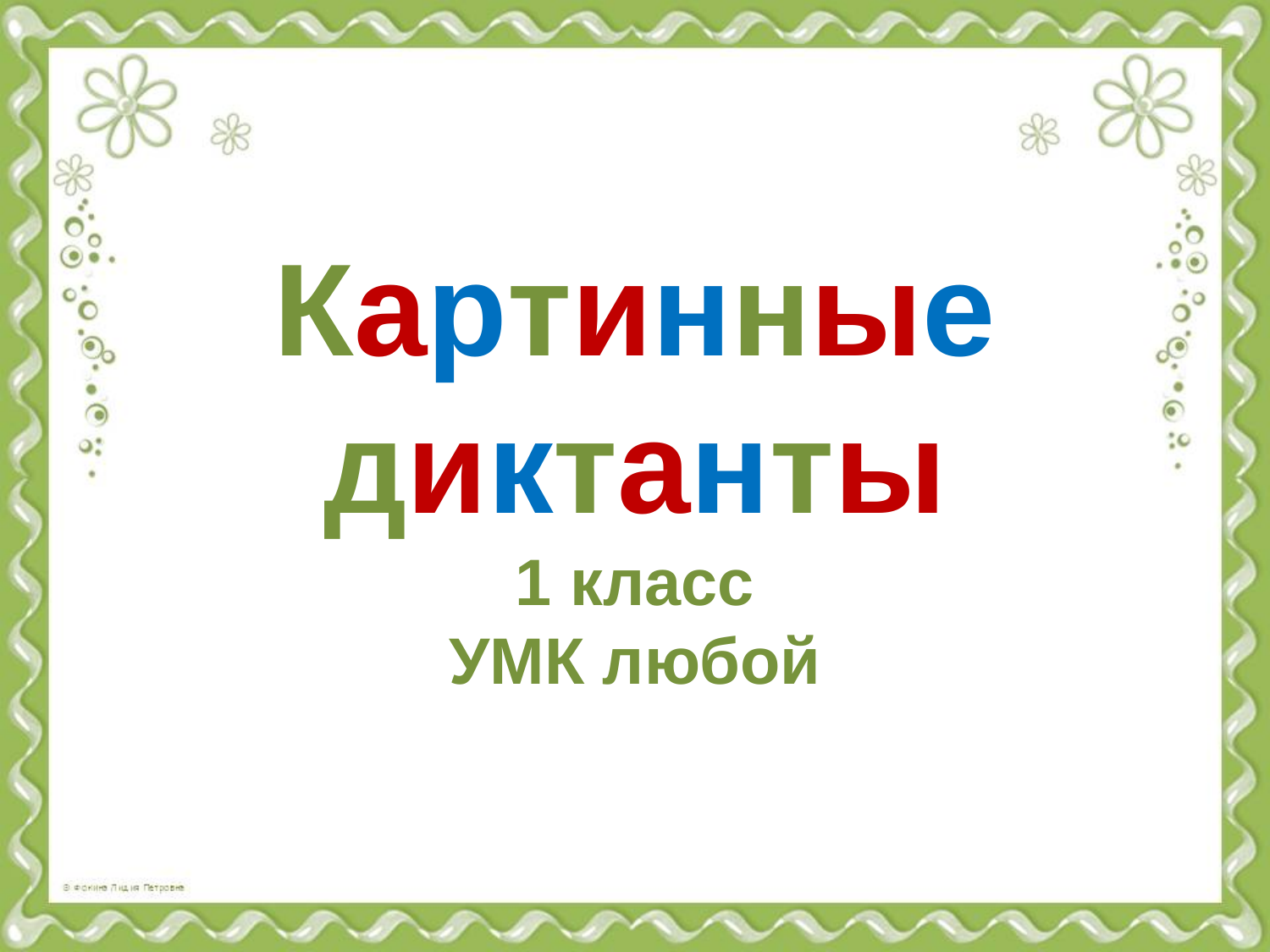

# Картинные диктанты 1 класс УМК любой